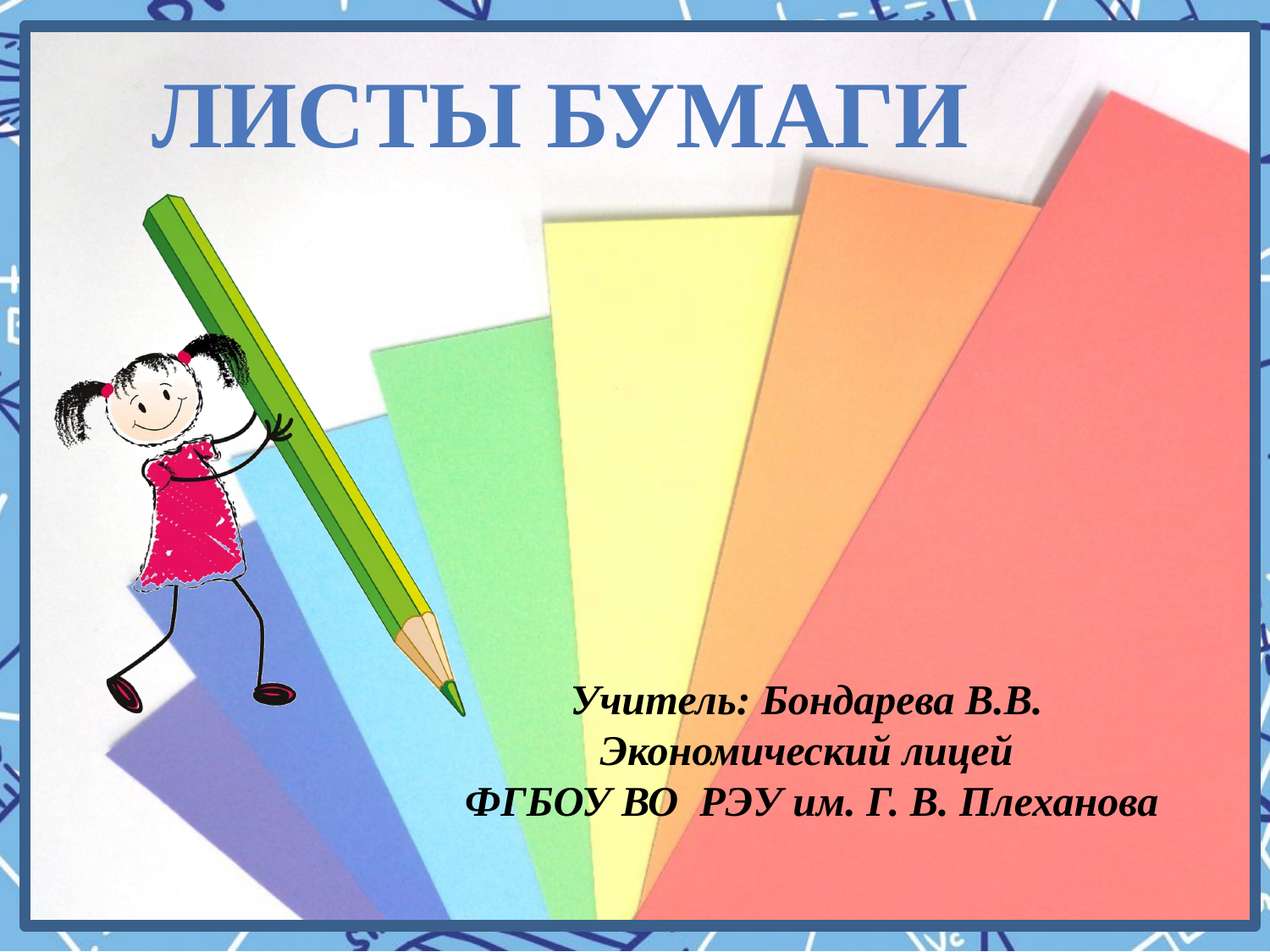

ЛИСТЫ БУМАГИ
Учитель: Бондарева В.В.
Экономический лицей
ФГБОУ ВО  РЭУ им. Г. В. Плеханова